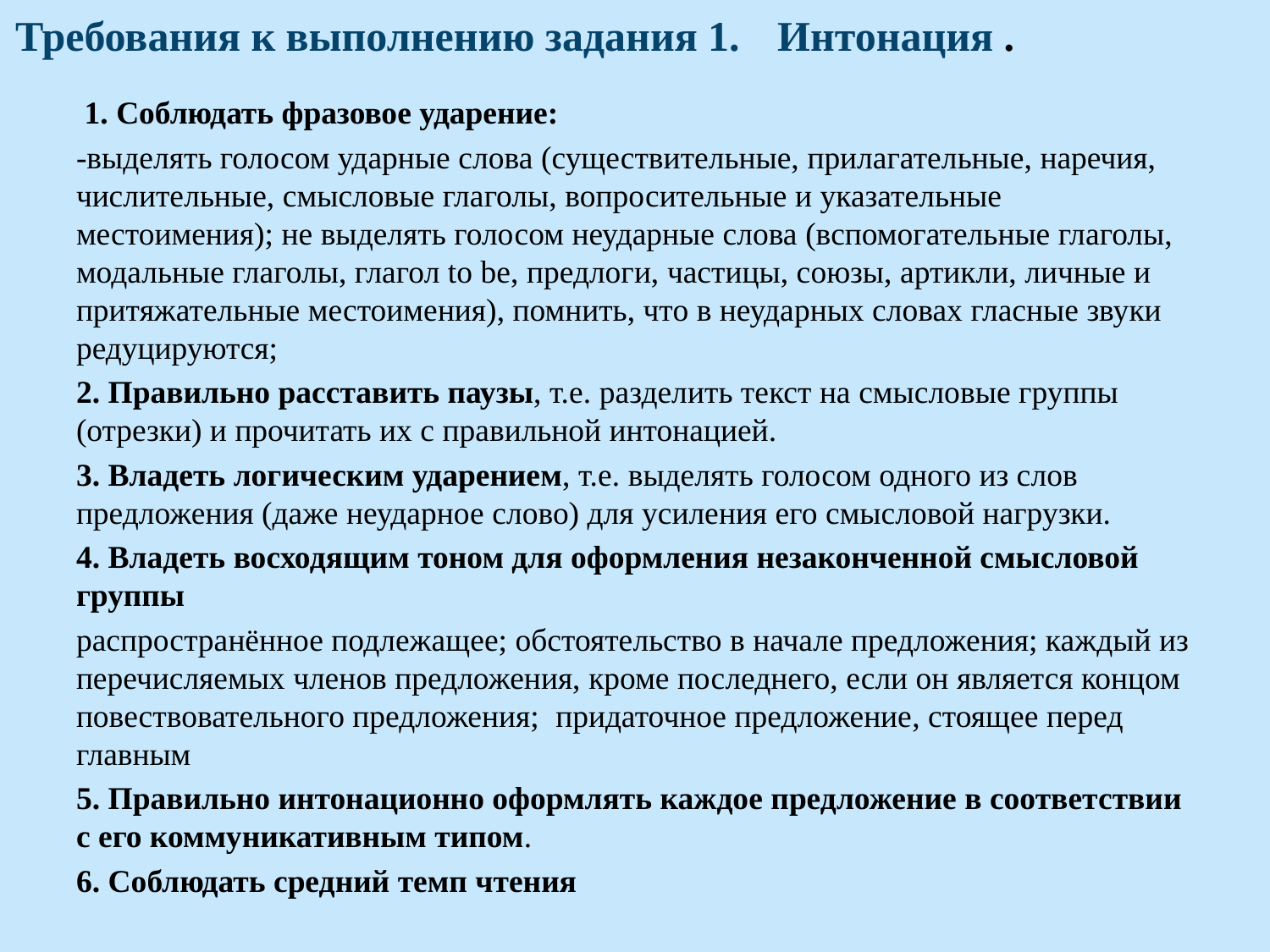

# Требования к выполнению задания 1. 	Интонация .
 1. Соблюдать фразовое ударение:
-выделять голосом ударные слова (существительные, прилагательные, наречия, числительные, смысловые глаголы, вопросительные и указательные местоимения); не выделять голосом неударные слова (вспомогательные глаголы, модальные глаголы, глагол to be, предлоги, частицы, союзы, артикли, личные и притяжательные местоимения), помнить, что в неударных словах гласные звуки редуцируются;
2. Правильно расставить паузы, т.е. разделить текст на смысловые группы (отрезки) и прочитать их с правильной интонацией.
3. Владеть логическим ударением, т.е. выделять голосом одного из слов предложения (даже неударное слово) для усиления его смысловой нагрузки.
4. Владеть восходящим тоном для оформления незаконченной смысловой группы
распространённое подлежащее; обстоятельство в начале предложения; каждый из перечисляемых членов предложения, кроме последнего, если он является концом повествовательного предложения;  придаточное предложение, стоящее перед главным
5. Правильно интонационно оформлять каждое предложение в соответствии с его коммуникативным типом.
6. Соблюдать средний темп чтения

.